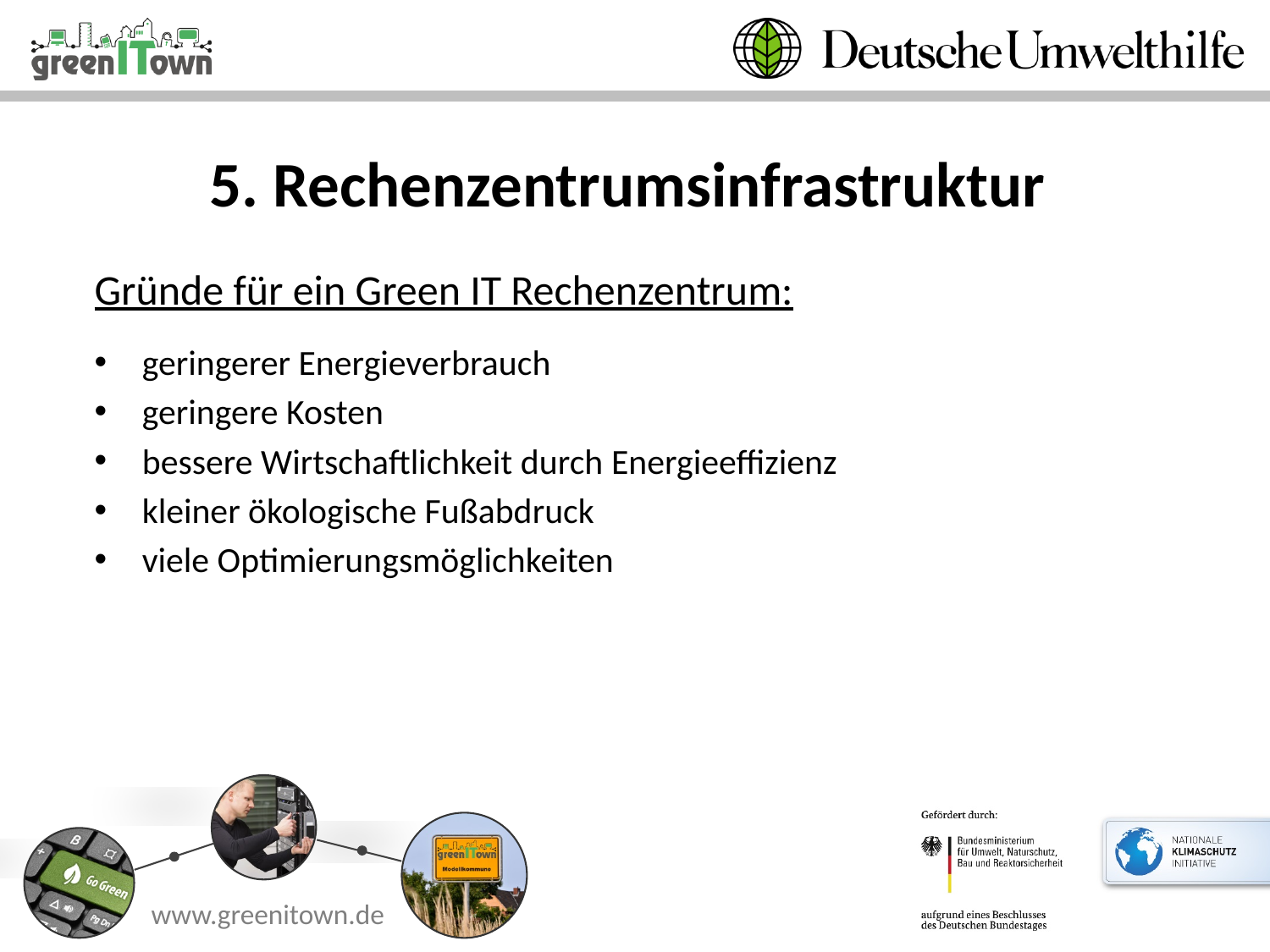

# 5. Rechenzentrumsinfrastruktur
Gründe für ein Green IT Rechenzentrum:

geringerer Energieverbrauch
geringere Kosten
bessere Wirtschaftlichkeit durch Energieeffizienz
kleiner ökologische Fußabdruck
viele Optimierungsmöglichkeiten